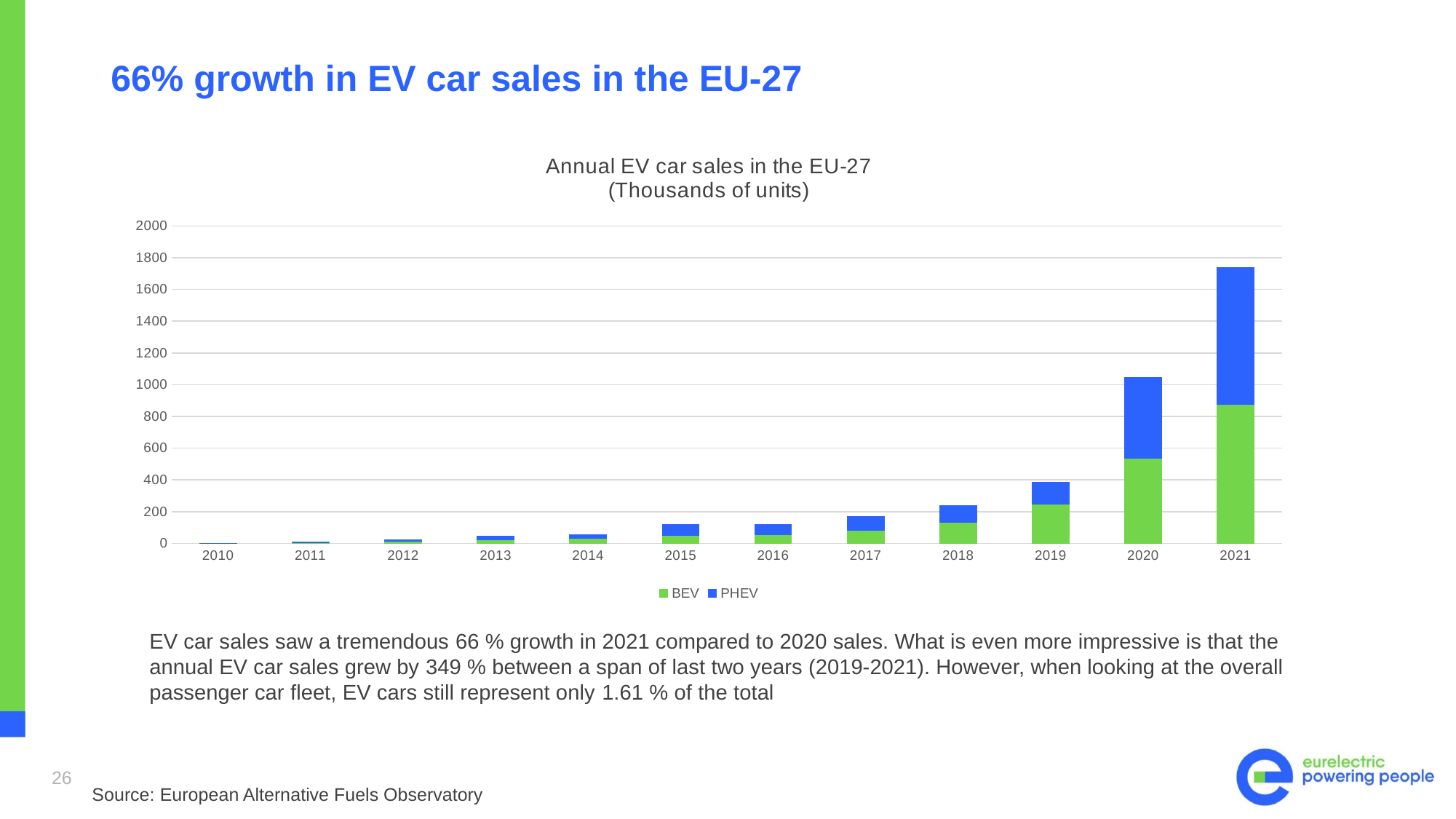

# 66% growth in EV car sales in the EU-27

### Chart: Annual EV car sales in the EU-27
(Thousands of units)

| Category | BEV | PHEV |
|---|---|---|
| 2010 | 0.802 | 0.002 |
| 2011 | 8.13 | 0.329 |
| 2012 | 12.802 | 8.025 |
| 2013 | 21.231 | 24.922 |
| 2014 | 31.025 | 25.485 |
| 2015 | 48.457 | 71.186 |
| 2016 | 53.147 | 65.387 |
| 2017 | 82.669 | 86.446 |
| 2018 | 131.939 | 108.197 |
| 2019 | 247.789 | 139.463 |
| 2020 | 535.836 | 510.231 |
| 2021 | 873.56 | 865.595 |
EV car sales saw a tremendous 66 % growth in 2021 compared to 2020 sales. What is even more impressive is that the annual EV car sales grew by 349 % between a span of last two years (2019-2021). However, when looking at the overall passenger car fleet, EV cars still represent only 1.61 % of the total
26
Source: European Alternative Fuels Observatory